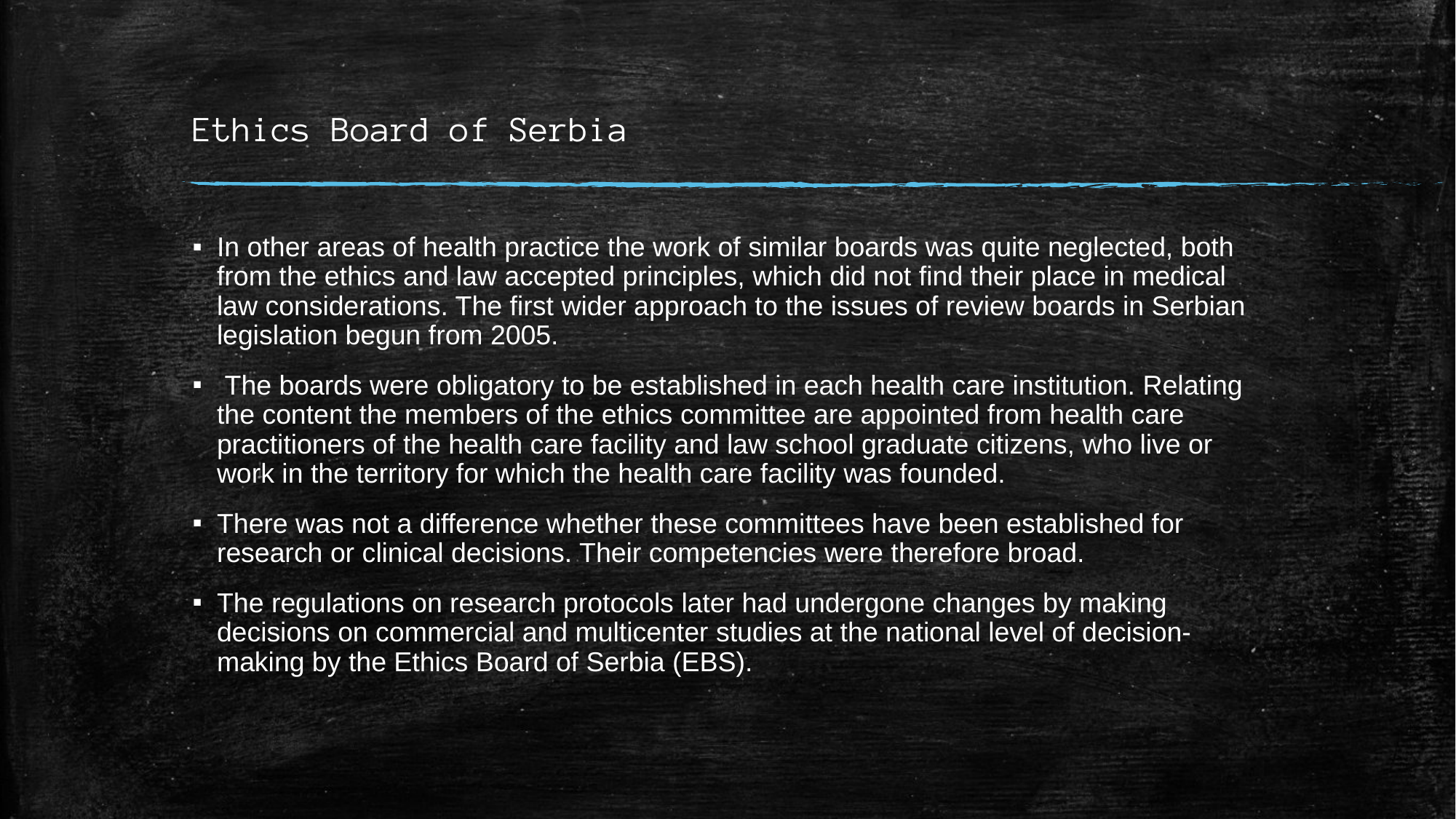

# Ethics Board of Serbia
In other areas of health practice the work of similar boards was quite neglected, both from the ethics and law accepted principles, which did not ﬁnd their place in medical law considerations. The ﬁrst wider approach to the issues of review boards in Serbian legislation begun from 2005.
 The boards were obligatory to be established in each health care institution. Relating the content the members of the ethics committee are appointed from health care practitioners of the health care facility and law school graduate citizens, who live or work in the territory for which the health care facility was founded.
There was not a difference whether these committees have been established for research or clinical decisions. Their competencies were therefore broad.
The regulations on research protocols later had undergone changes by making decisions on commercial and multicenter studies at the national level of decision-making by the Ethics Board of Serbia (EBS).